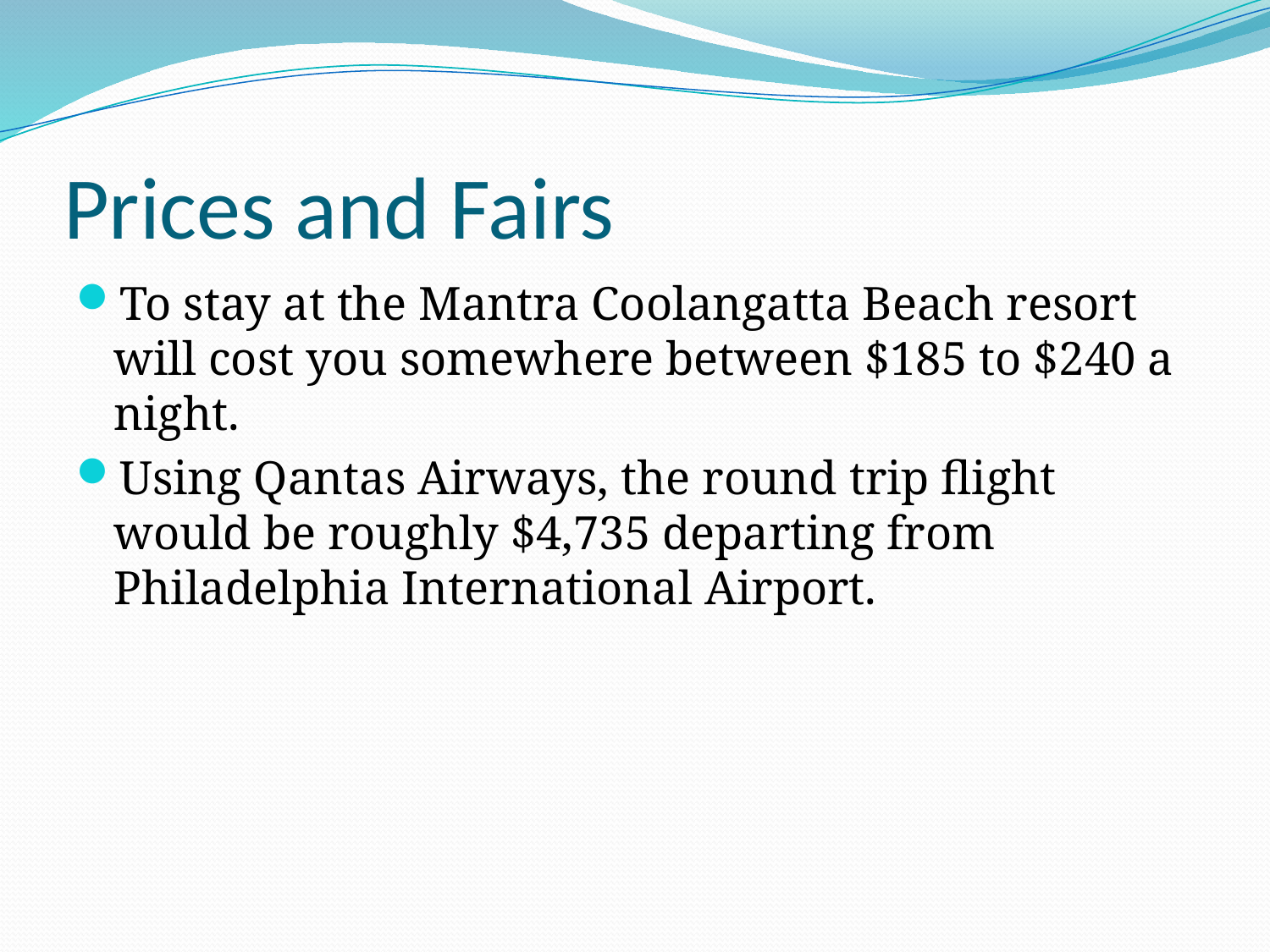

# Prices and Fairs
To stay at the Mantra Coolangatta Beach resort will cost you somewhere between $185 to $240 a night.
Using Qantas Airways, the round trip flight would be roughly $4,735 departing from Philadelphia International Airport.